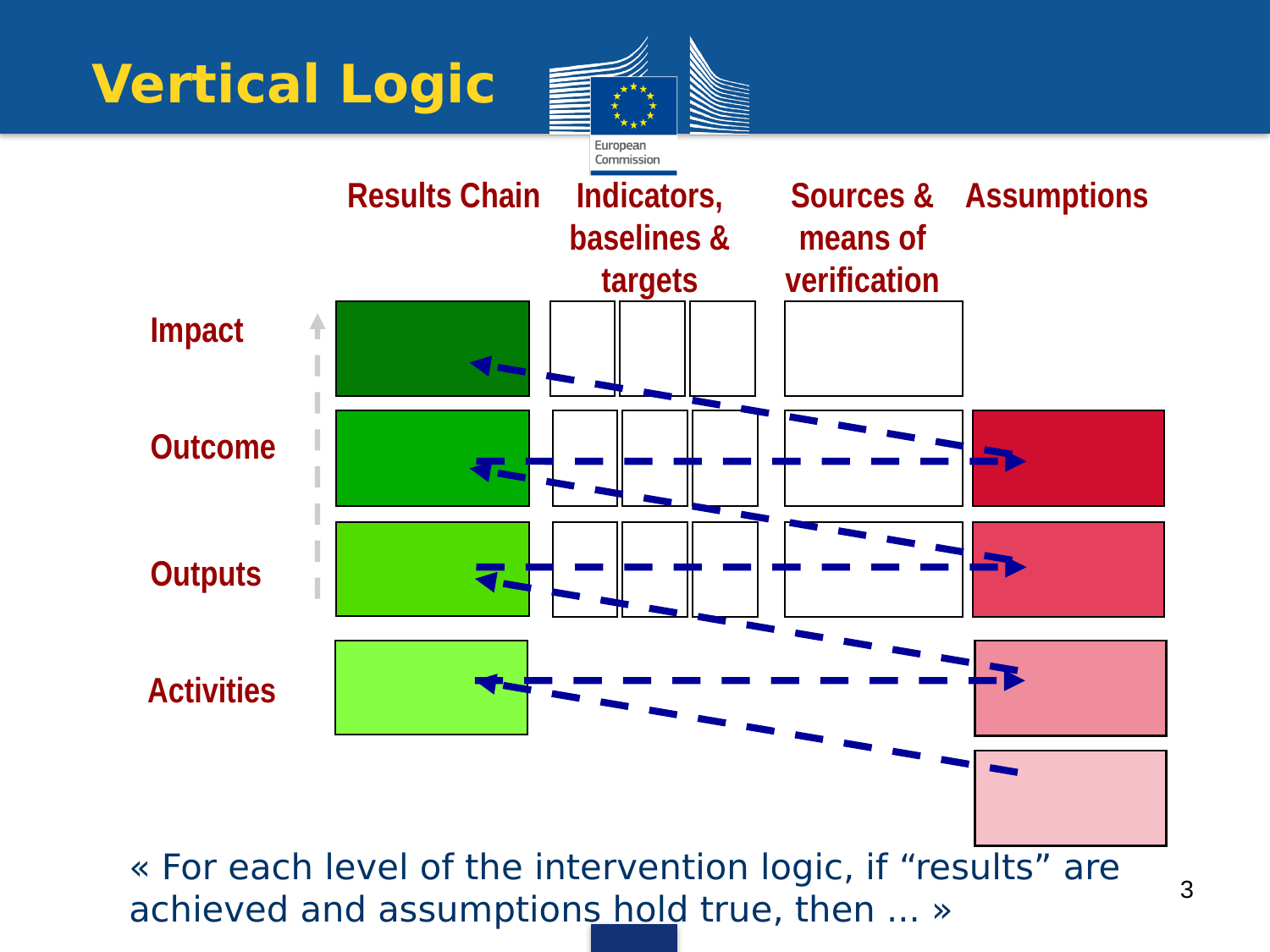

Vertical Logic
Results Chain
Indicators, baselines & targets

Sources & means of verification

Assumptions
Impact

Outcome

Outputs

Activities

« For each level of the intervention logic, if “results” are achieved and assumptions hold true, then ... »
3